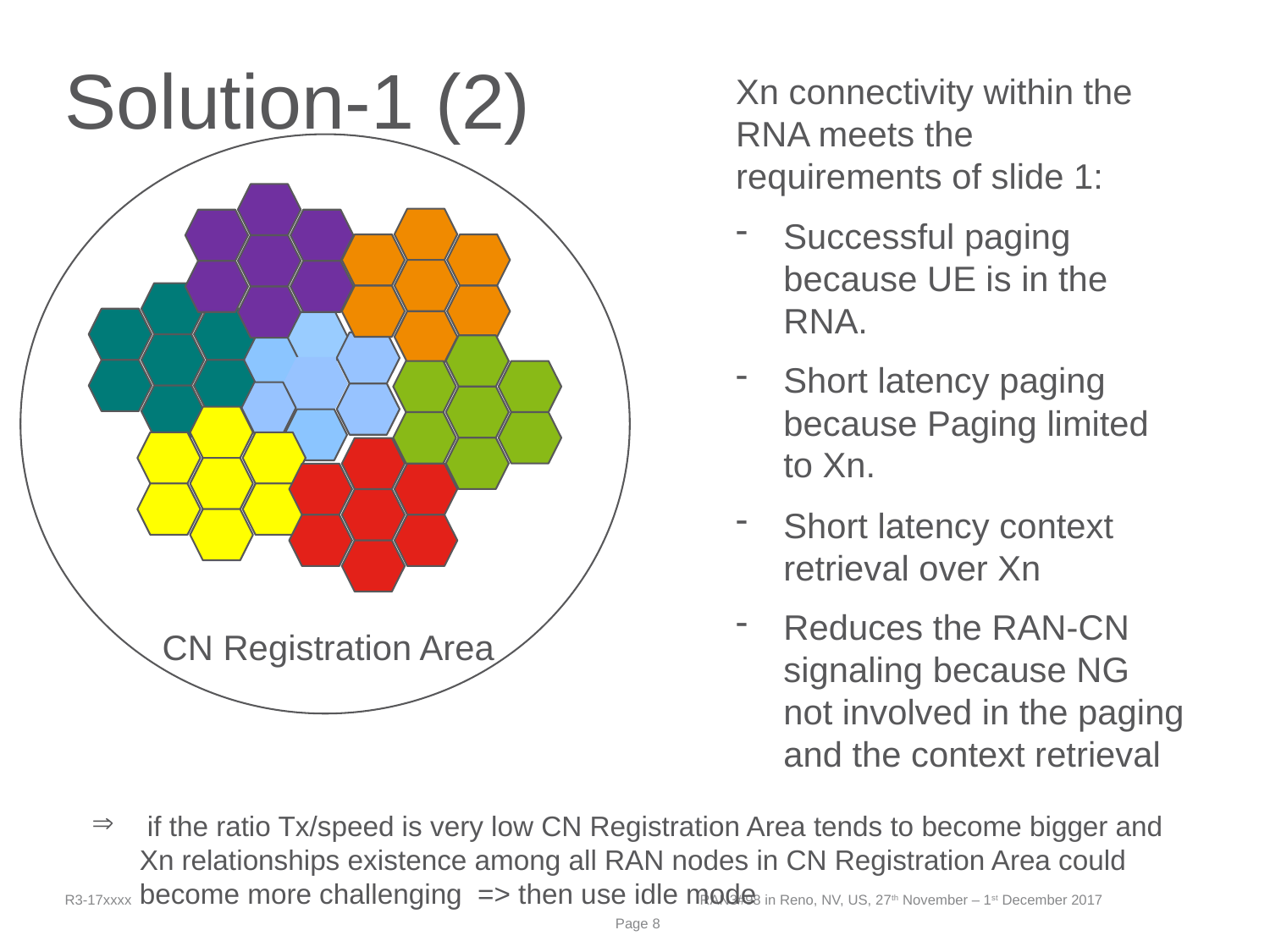

# Solution-1 (2)
Xn connectivity within the RNA meets the requirements of slide 1:
Successful paging because UE is in the RNA.
Short latency paging because Paging limited to Xn.
Short latency context retrieval over Xn
Reduces the RAN-CN signaling because NG not involved in the paging and the context retrieval

CN Registration Area
 if the ratio Tx/speed is very low CN Registration Area tends to become bigger and Xn relationships existence among all RAN nodes in CN Registration Area could become more challenging  => then use idle mode